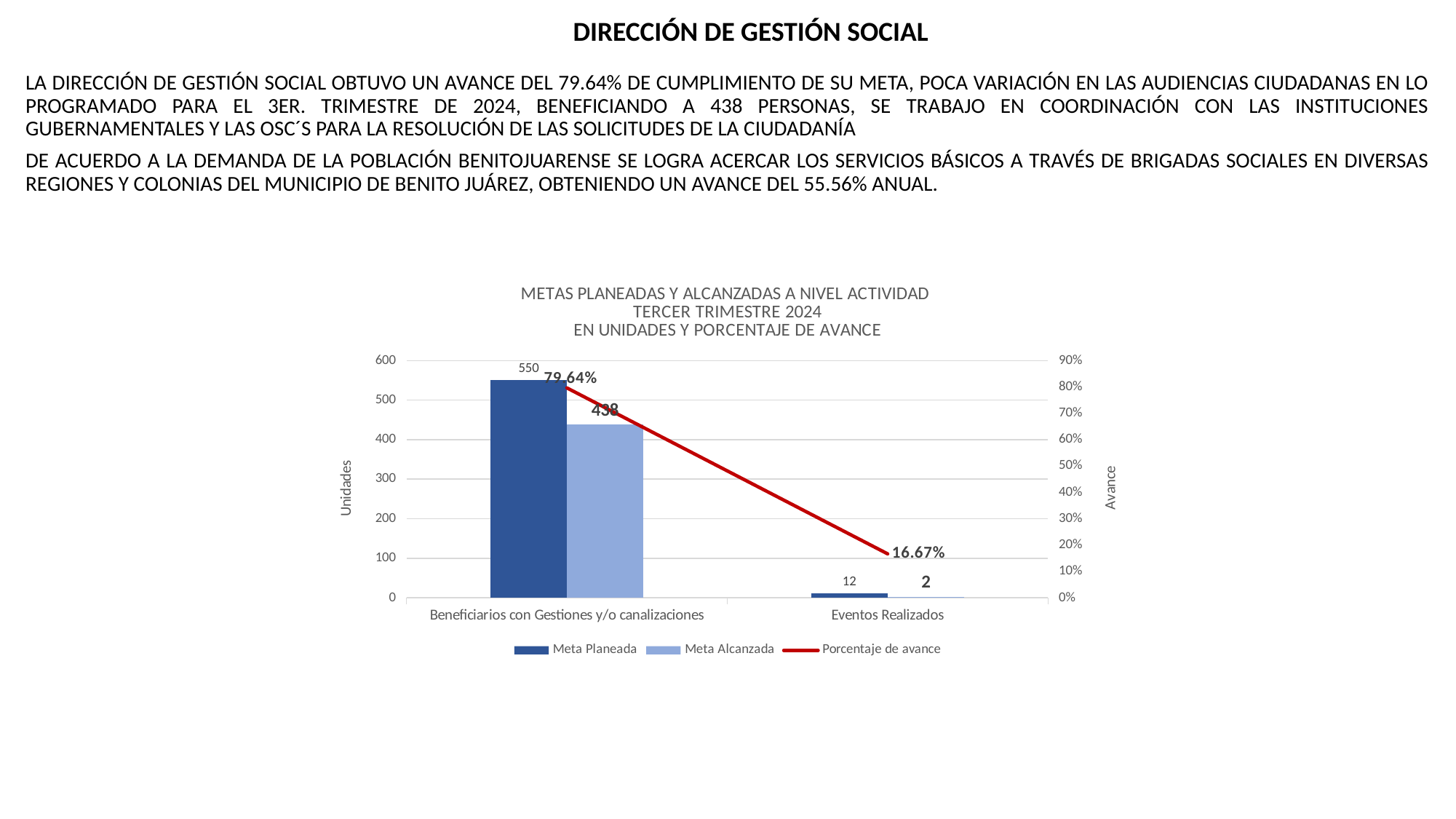

DIRECCIÓN DE GESTIÓN SOCIAL

LA DIRECCIÓN DE GESTIÓN SOCIAL OBTUVO UN AVANCE DEL 79.64% DE CUMPLIMIENTO DE SU META, POCA VARIACIÓN EN LAS AUDIENCIAS CIUDADANAS EN LO PROGRAMADO PARA EL 3ER. TRIMESTRE DE 2024, BENEFICIANDO A 438 PERSONAS, SE TRABAJO EN COORDINACIÓN CON LAS INSTITUCIONES GUBERNAMENTALES Y LAS OSC´S PARA LA RESOLUCIÓN DE LAS SOLICITUDES DE LA CIUDADANÍA
DE ACUERDO A LA DEMANDA DE LA POBLACIÓN BENITOJUARENSE SE LOGRA ACERCAR LOS SERVICIOS BÁSICOS A TRAVÉS DE BRIGADAS SOCIALES EN DIVERSAS REGIONES Y COLONIAS DEL MUNICIPIO DE BENITO JUÁREZ, OBTENIENDO UN AVANCE DEL 55.56% ANUAL.

### Chart: METAS PLANEADAS Y ALCANZADAS A NIVEL ACTIVIDAD
TERCER TRIMESTRE 2024
EN UNIDADES Y PORCENTAJE DE AVANCE

| Category | Meta Planeada | Meta Alcanzada |  |
|---|---|---|---|
| Beneficiarios con Gestiones y/o canalizaciones | 550.0 | 438.0 | 0.7963636363636364 |
| Eventos Realizados | 12.0 | 2.0 | 0.16666666666666666 |